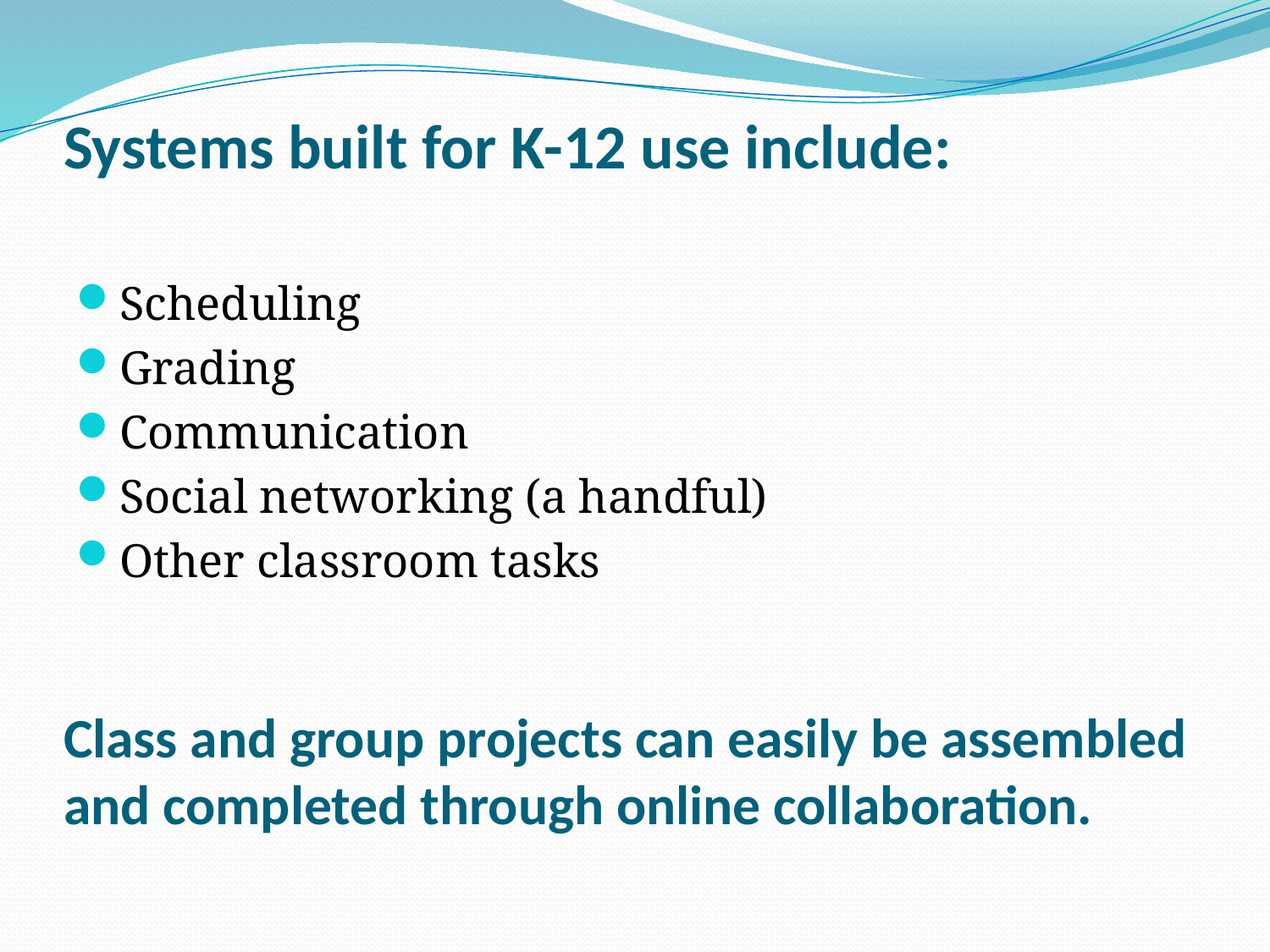

# Systems built for K-12 use include:
Scheduling
Grading
Communication
Social networking (a handful)
Other classroom tasks

Class and group projects can easily be assembled and completed through online collaboration.